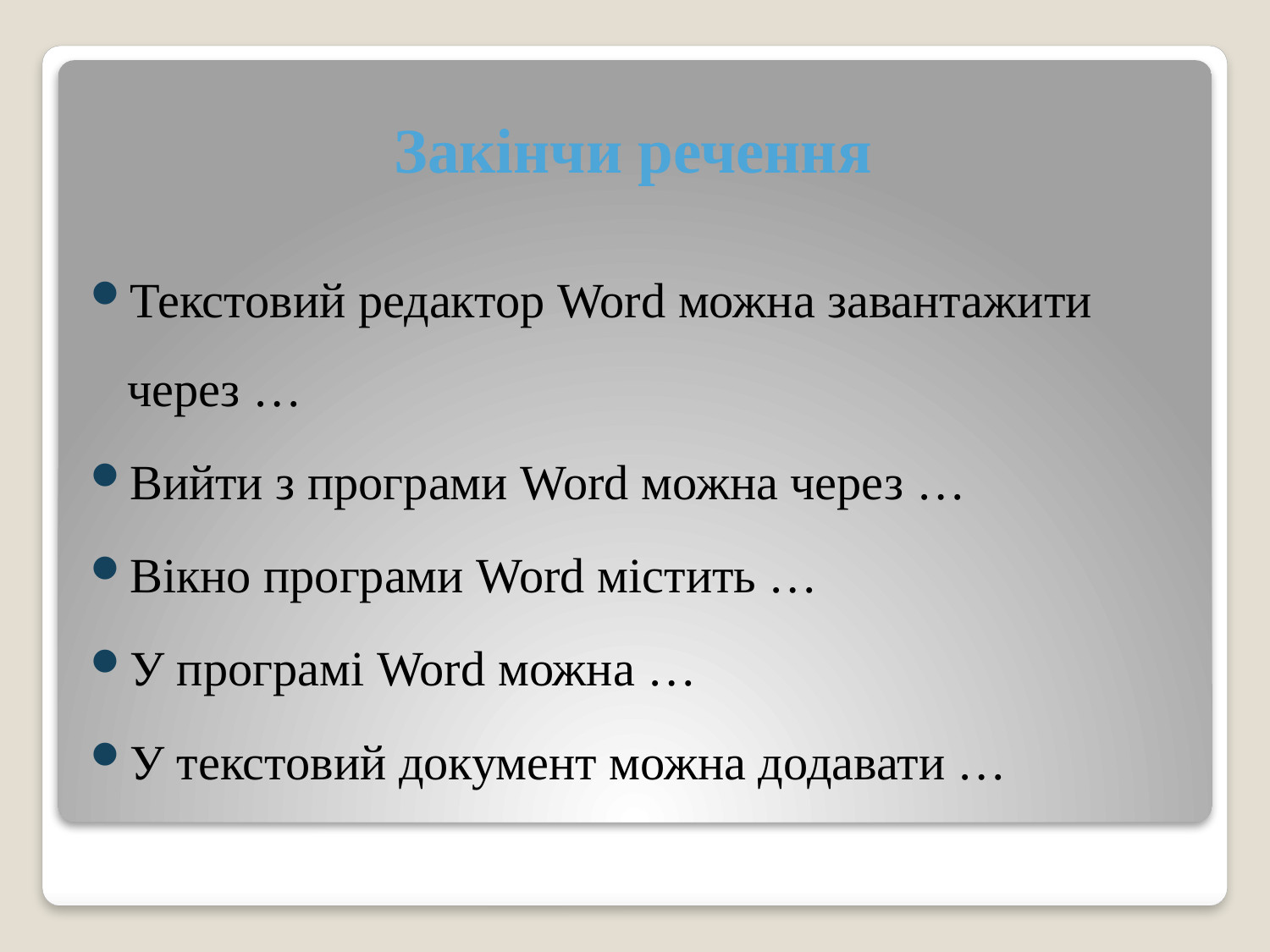

# Закінчи речення
Текстовий редактор Word можна завантажити через …
Вийти з програми Word можна через …
Вікно програми Word містить …
У програмі Word можна …
У текстовий документ можна додавати …